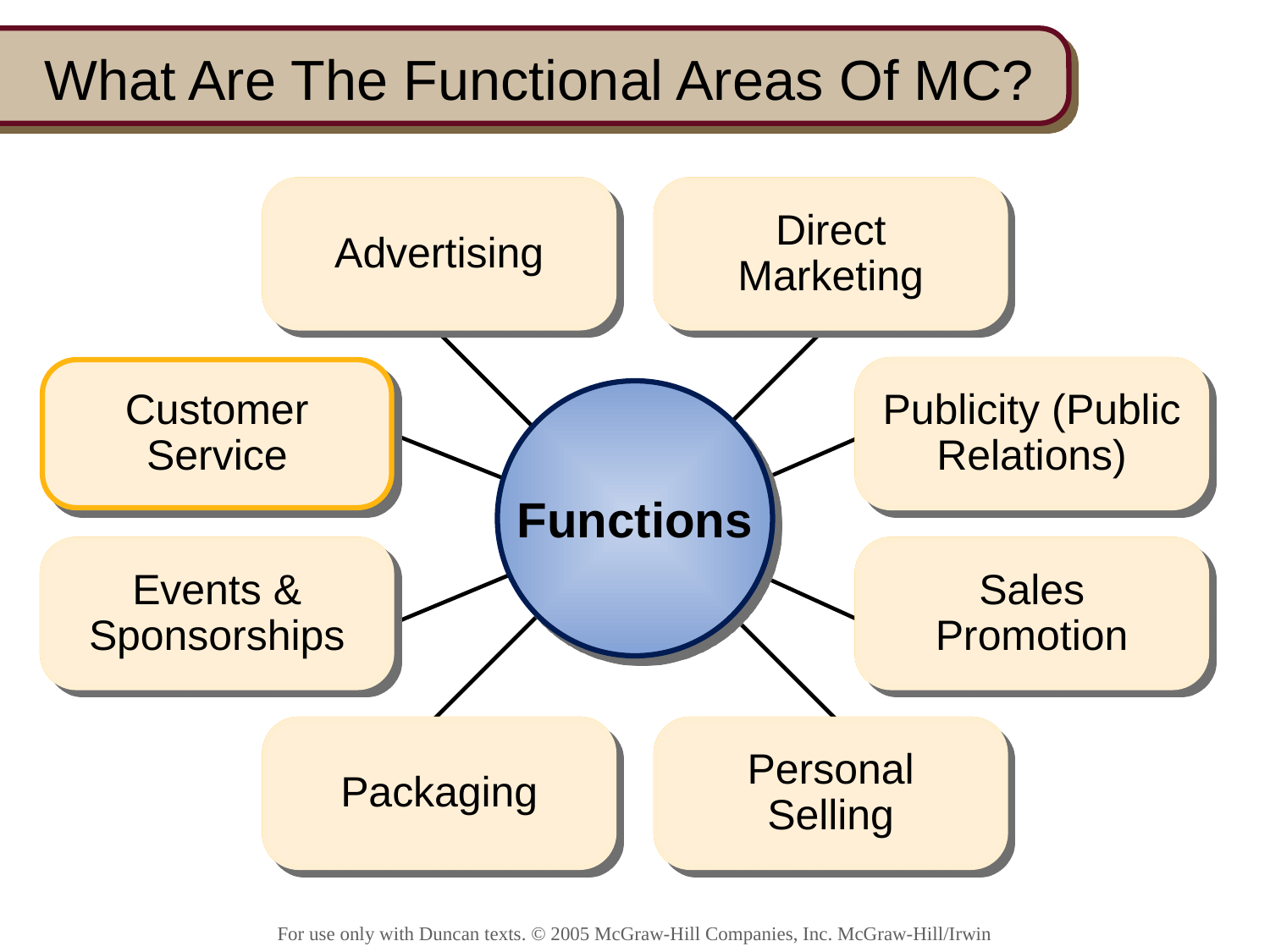

# What Are The Functional Areas Of MC?
Advertising

Advertising
Direct Marketing

Direct Marketing
Customer Service

Publicity (Public Relations)

Publicity (Public Relations)
Functions
Events & Sponsorships

Events & Sponsorships
Sales Promotion

Sales Promotion

Packaging

Personal Selling
Packaging
Personal Selling